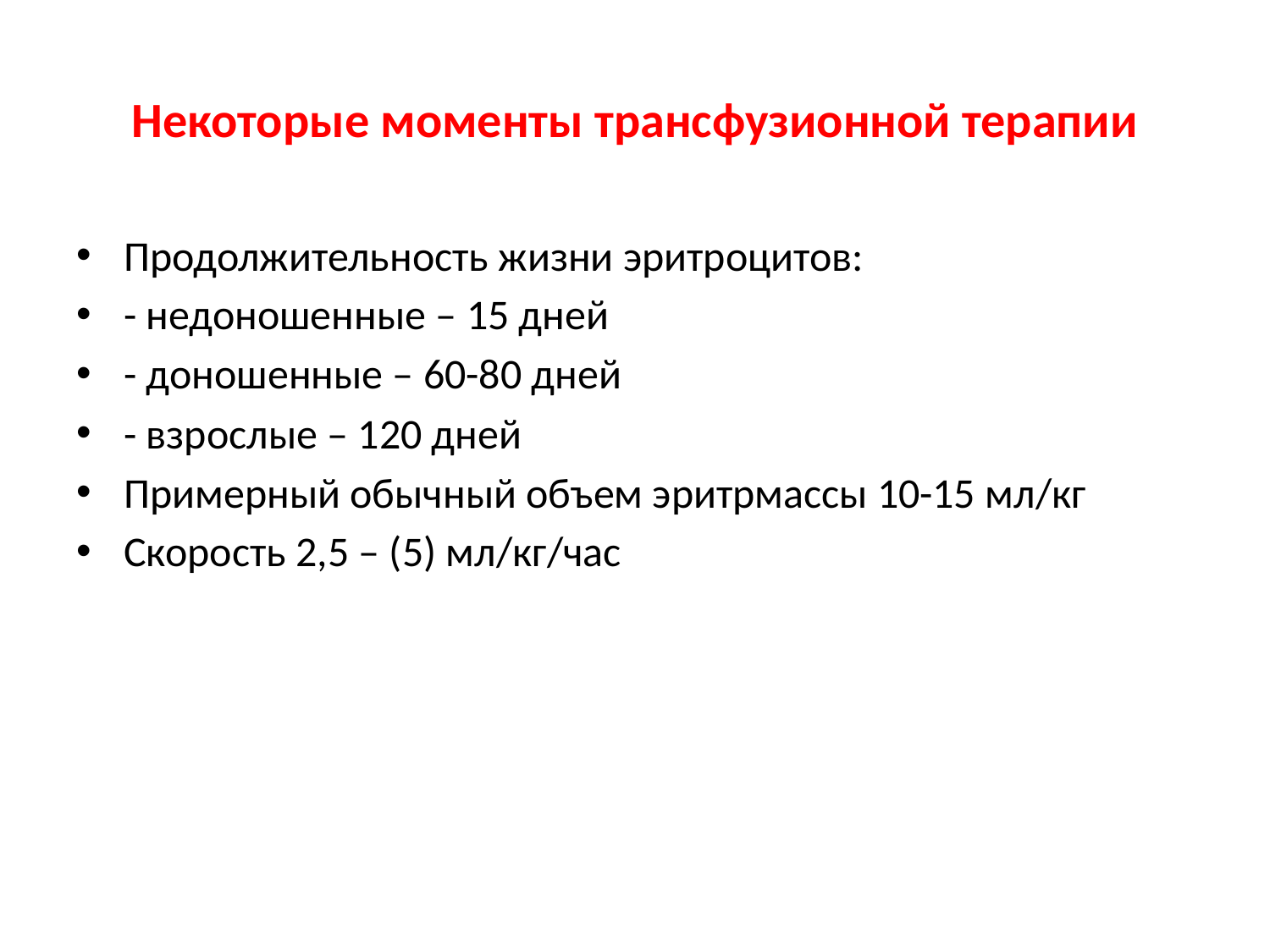

# Некоторые моменты трансфузионной терапии
Продолжительность жизни эритроцитов:
- недоношенные – 15 дней
- доношенные – 60-80 дней
- взрослые – 120 дней
Примерный обычный объем эритрмассы 10-15 мл/кг
Скорость 2,5 – (5) мл/кг/час